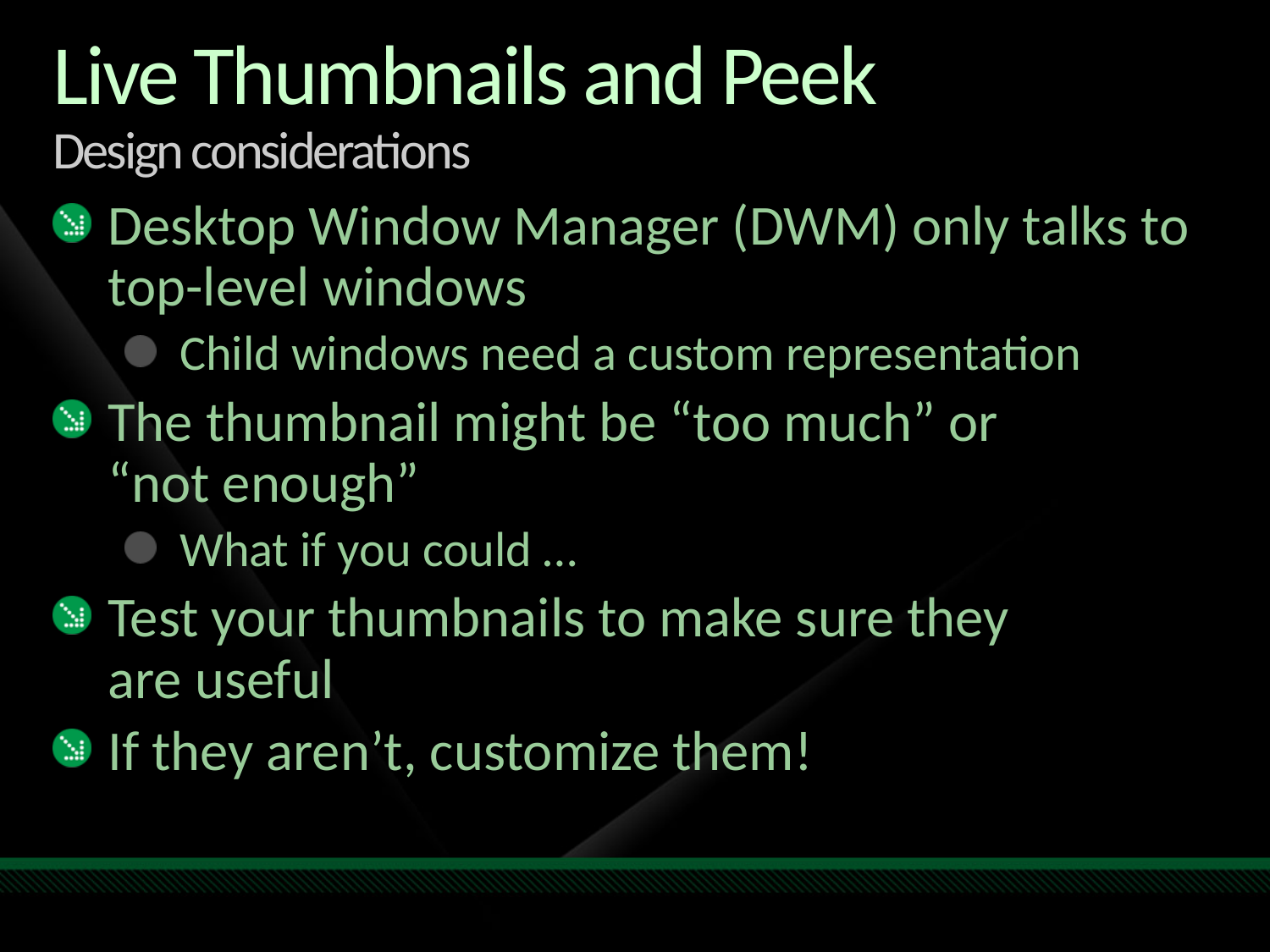

# Live Thumbnails and Peek Design considerations
Desktop Window Manager (DWM) only talks to top-level windows
Child windows need a custom representation
The thumbnail might be “too much” or
“not enough”
What if you could …
Test your thumbnails to make sure they
are useful
If they aren’t, customize them!